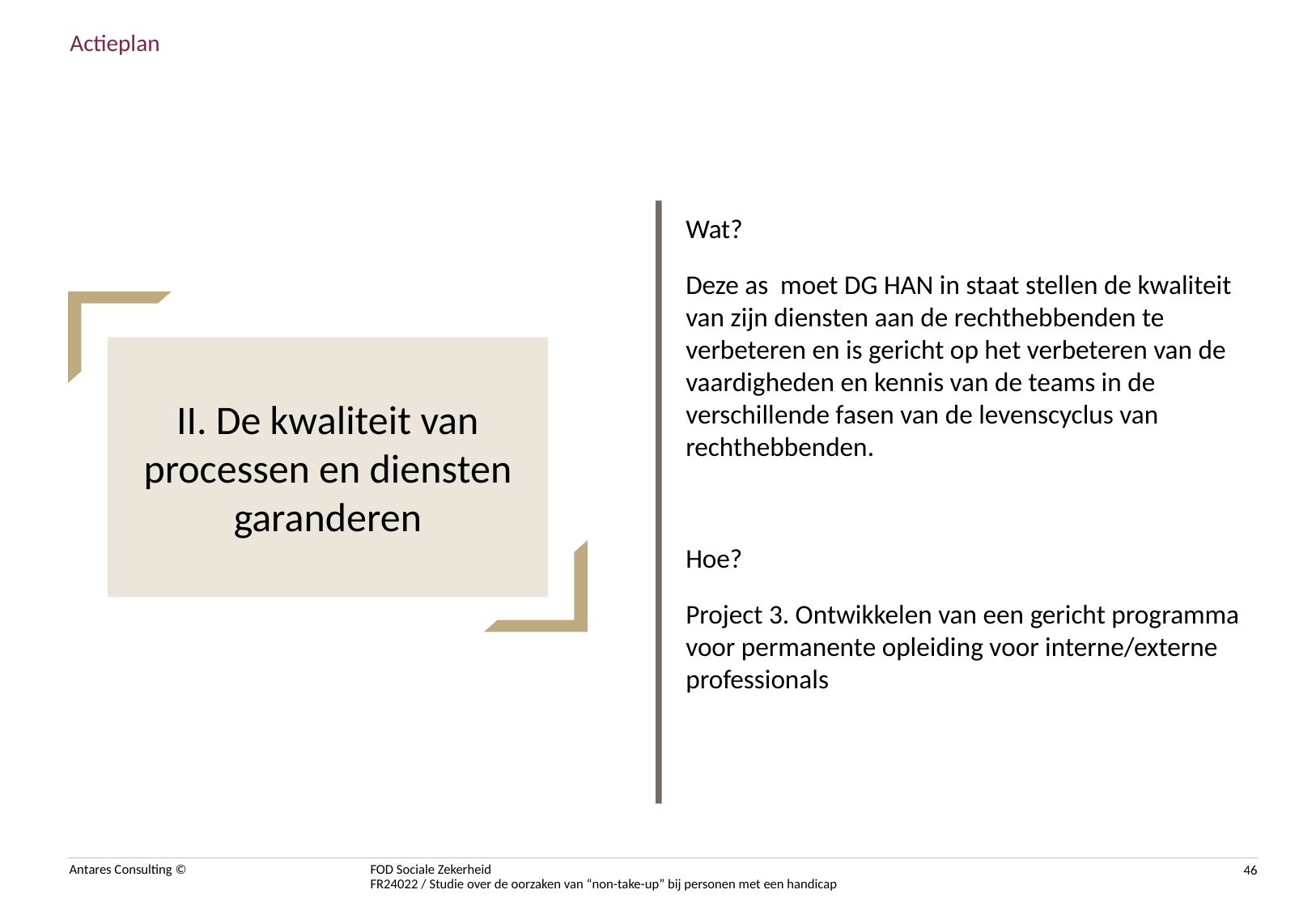

Actieplan

Wat?
Deze as  moet DG HAN in staat stellen de kwaliteit van zijn diensten aan de rechthebbenden te verbeteren en is gericht op het verbeteren van de vaardigheden en kennis van de teams in de verschillende fasen van de levenscyclus van rechthebbenden.

Hoe?
Project 3. Ontwikkelen van een gericht programma voor permanente opleiding voor interne/externe professionals

II. De kwaliteit van processen en diensten garanderen